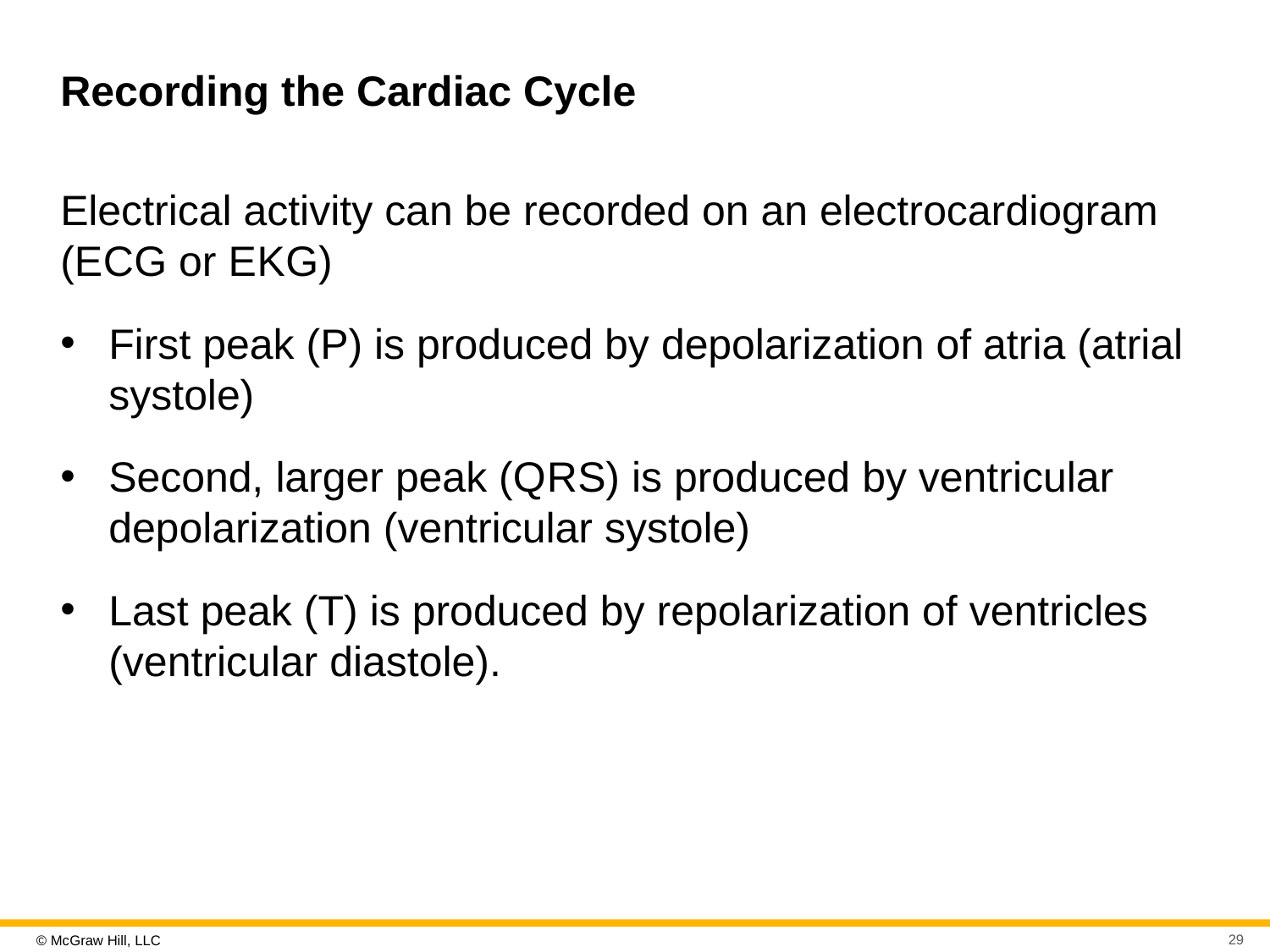

# Recording the Cardiac Cycle
Electrical activity can be recorded on an electrocardiogram (E C G or E K G)
First peak (P) is produced by depolarization of atria (atrial systole)
Second, larger peak (Q R S) is produced by ventricular depolarization (ventricular systole)
Last peak (T) is produced by repolarization of ventricles (ventricular diastole).
29